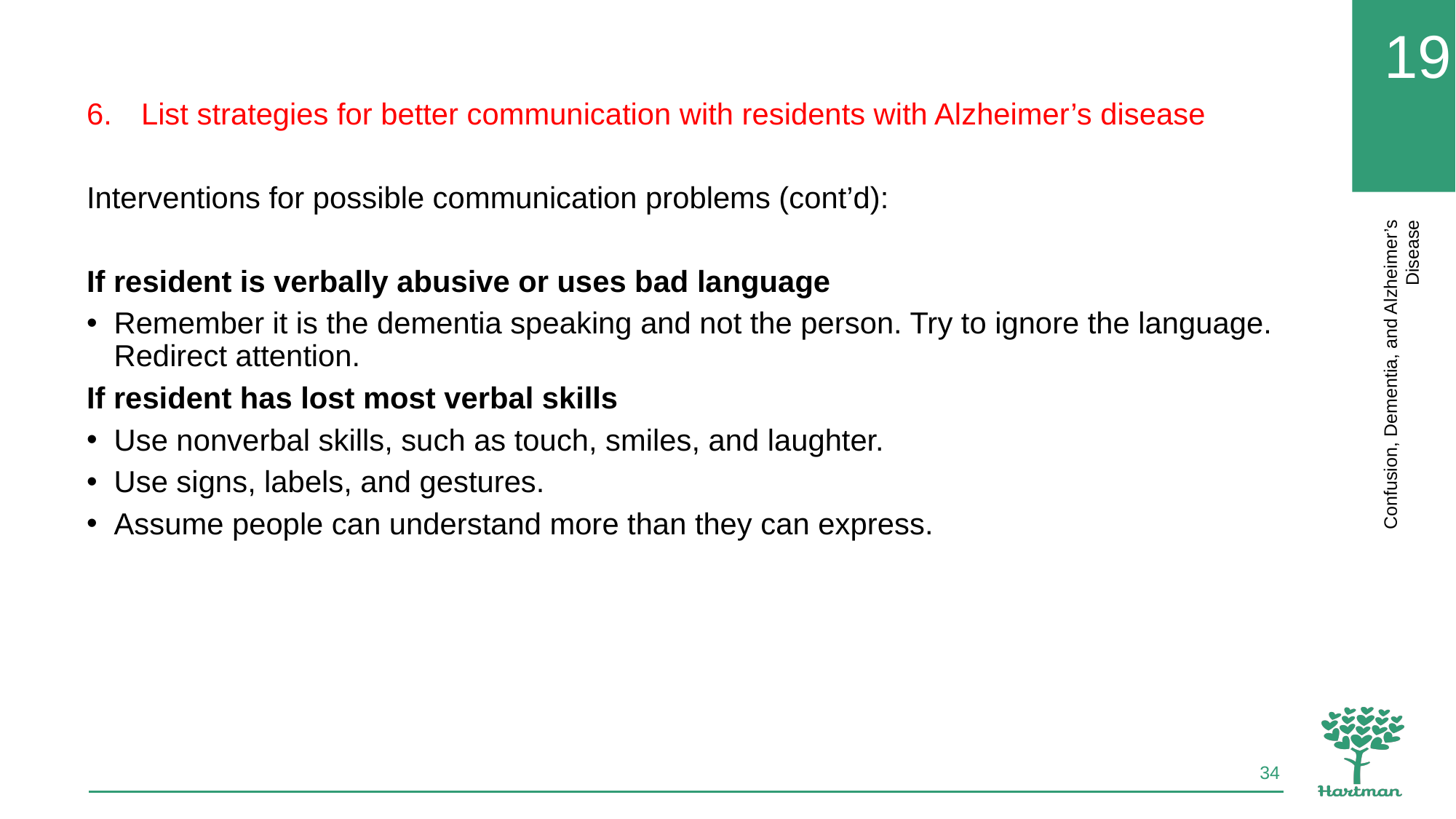

List strategies for better communication with residents with Alzheimer’s disease

Interventions for possible communication problems (cont’d):

If resident is verbally abusive or uses bad language
Remember it is the dementia speaking and not the person. Try to ignore the language. Redirect attention.
If resident has lost most verbal skills
Use nonverbal skills, such as touch, smiles, and laughter.
Use signs, labels, and gestures.
Assume people can understand more than they can express.

34